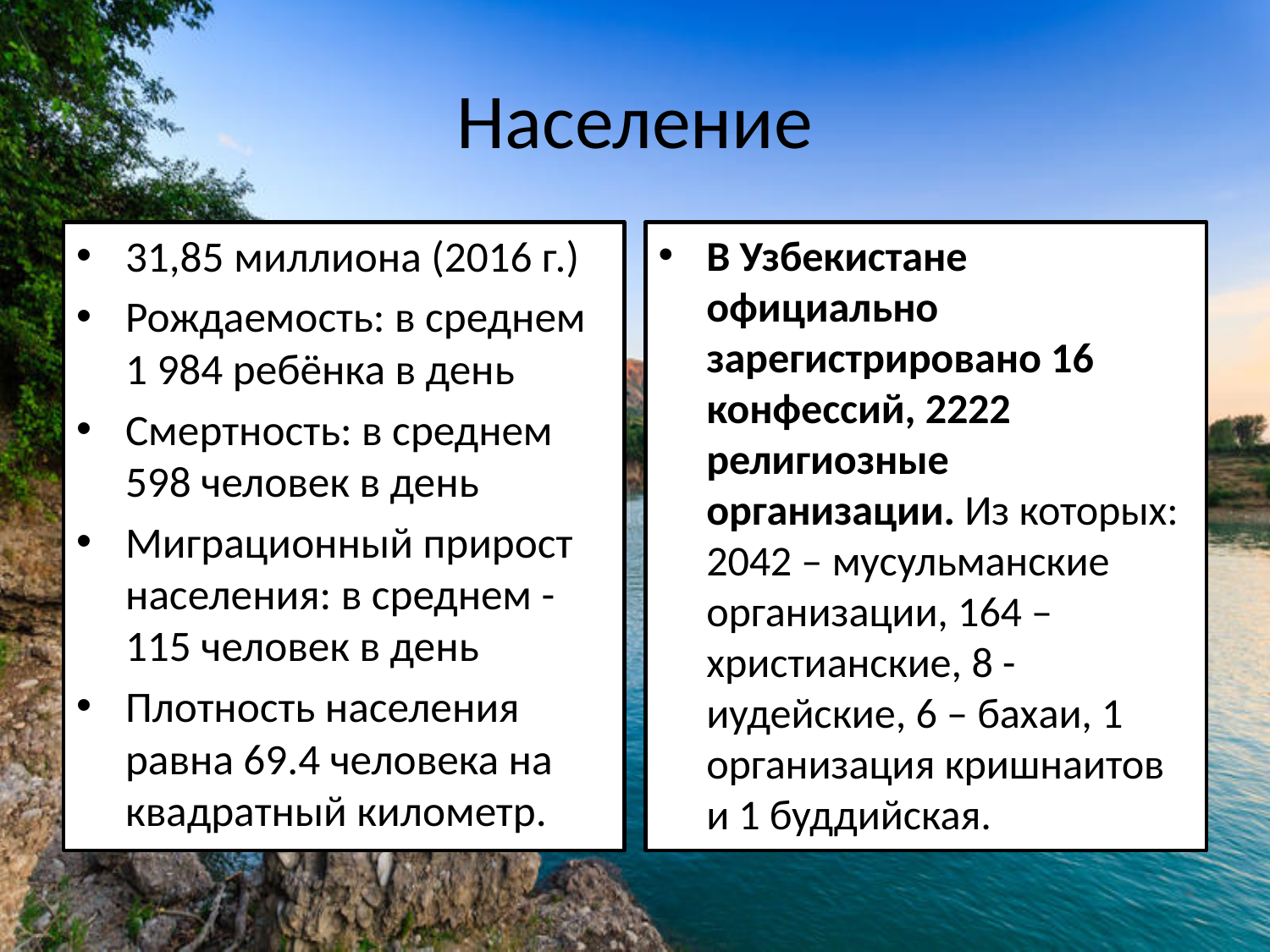

# Население
31,85 миллиона (2016 г.)
Рождаемость: в среднем 1 984 ребёнка в день
Смертность: в среднем 598 человек в день
Миграционный прирост населения: в среднем -115 человек в день
Плотность населения равна 69.4 человека на квадратный километр.

В Узбекистане официально зарегистрировано 16 конфессий, 2222 религиозные организации. Из которых: 2042 – мусульманские организации, 164 – христианские, 8 - иудейские, 6 – бахаи, 1 организация кришнаитов и 1 буддийская.